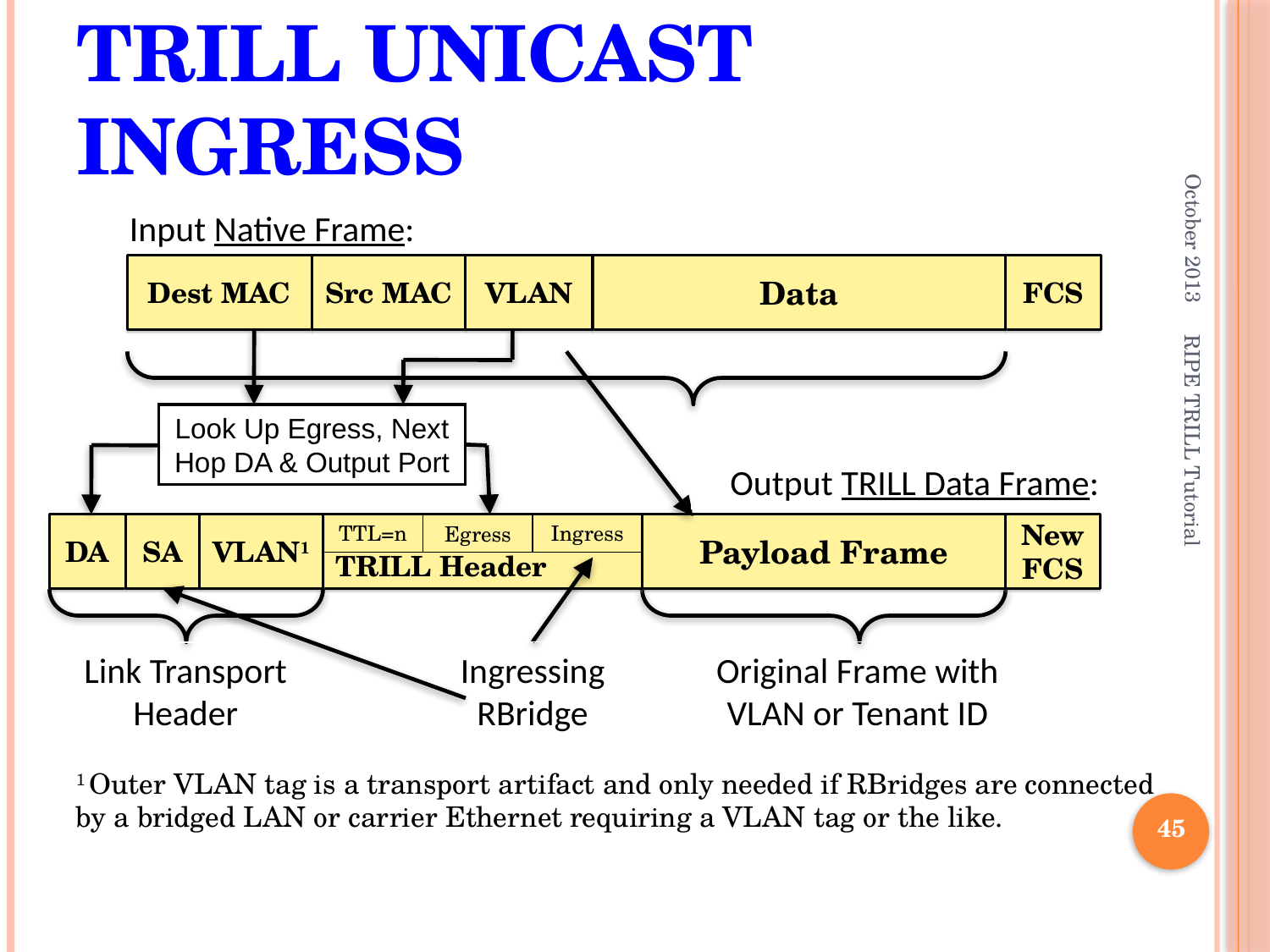

# TRILL Unicast Ingress
October 2013
Input Native Frame:
Dest MAC
Src MAC
VLAN
Data
FCS
Look Up Egress, Next Hop DA & Output Port

Output TRILL Data Frame:

TTL=n
Ingress
Egress
DA
SA
VLAN1
TRILL Header
Payload Frame
New FCS
RIPE TRILL Tutorial
Ingressing
RBridge
Original Frame with
VLAN or Tenant ID
Link Transport Header
1 Outer VLAN tag is a transport artifact and only needed if RBridges are connected by a bridged LAN or carrier Ethernet requiring a VLAN tag or the like.
45